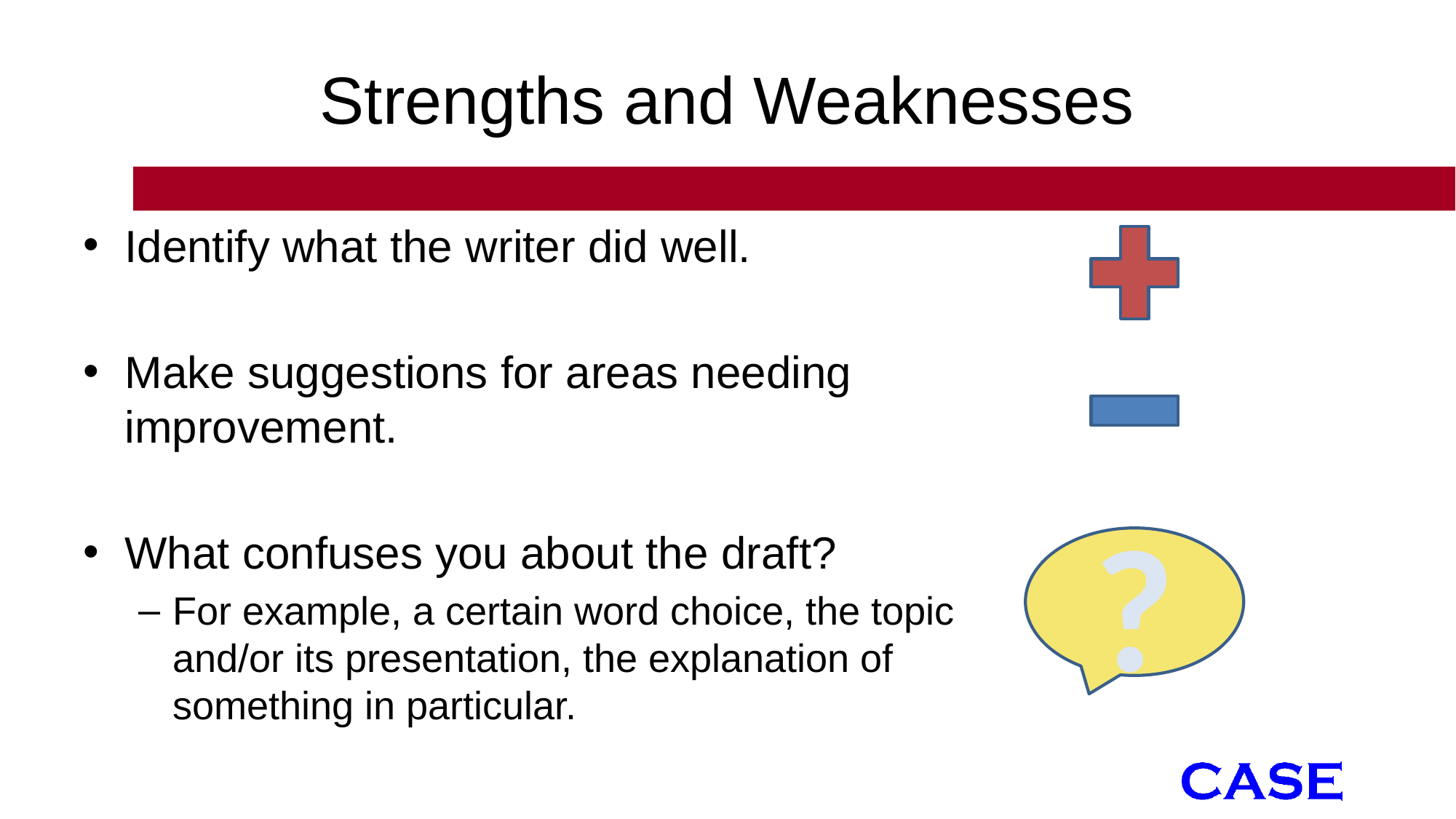

# Strengths and Weaknesses

Identify what the writer did well.

Make suggestions for areas needing improvement.

What confuses you about the draft?
For example, a certain word choice, the topic and/or its presentation, the explanation of something in particular.

?